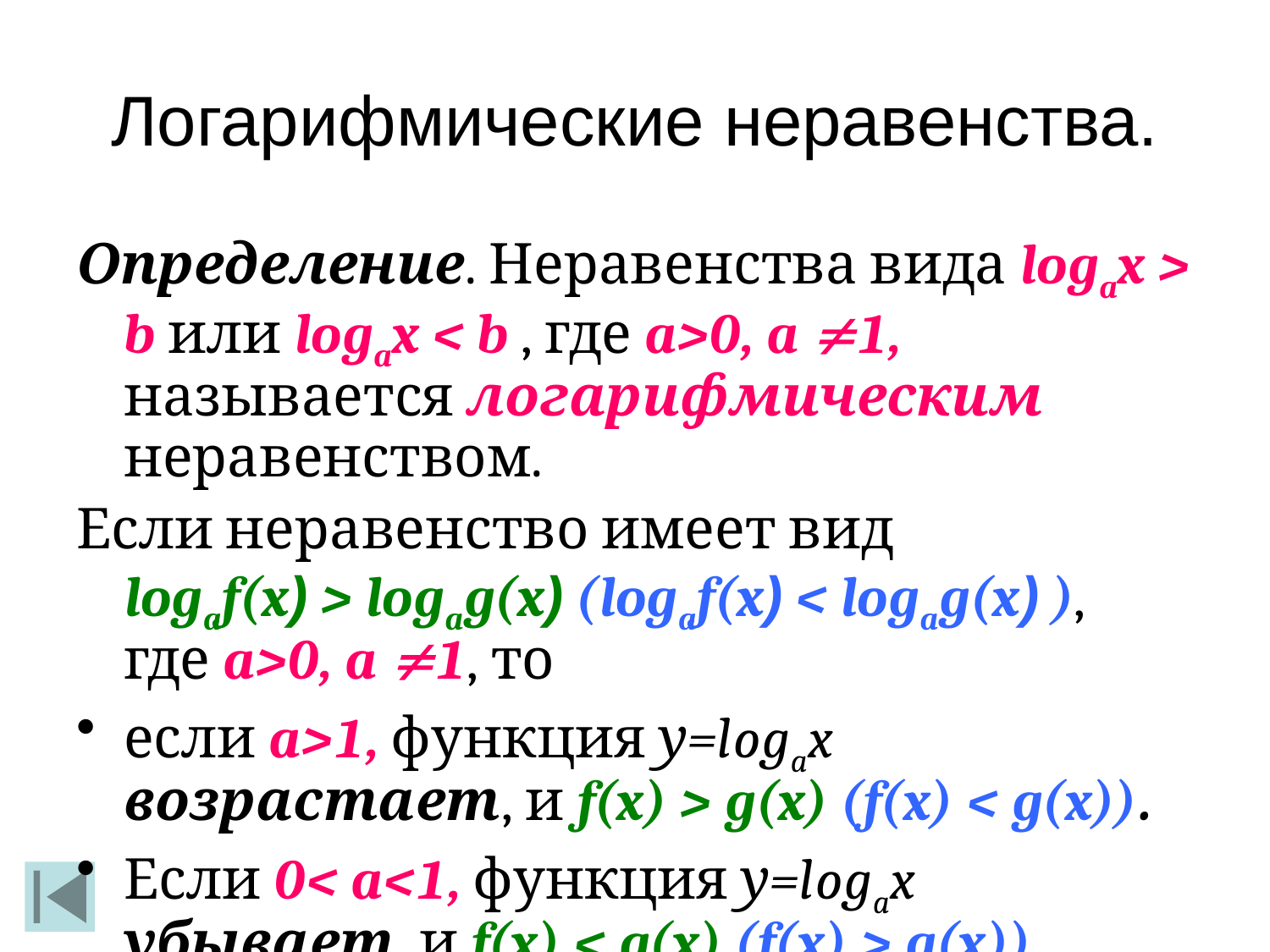

Логарифмические неравенства.
Определение. Неравенства вида logax > b или logax < b , где a>0, a ≠1, называется логарифмическим неравенством.
Если неравенство имеет вид
logaf(x) > logag(x) (logaf(x) < logag(x) ),
где a>0, a ≠1, то
если a>1, функция у=logax возрастает, и f(x) > g(x) (f(x) < g(x)).
Если 0< a<1, функция у=logax убывает, и f(x) < g(x) (f(x) > g(x)).